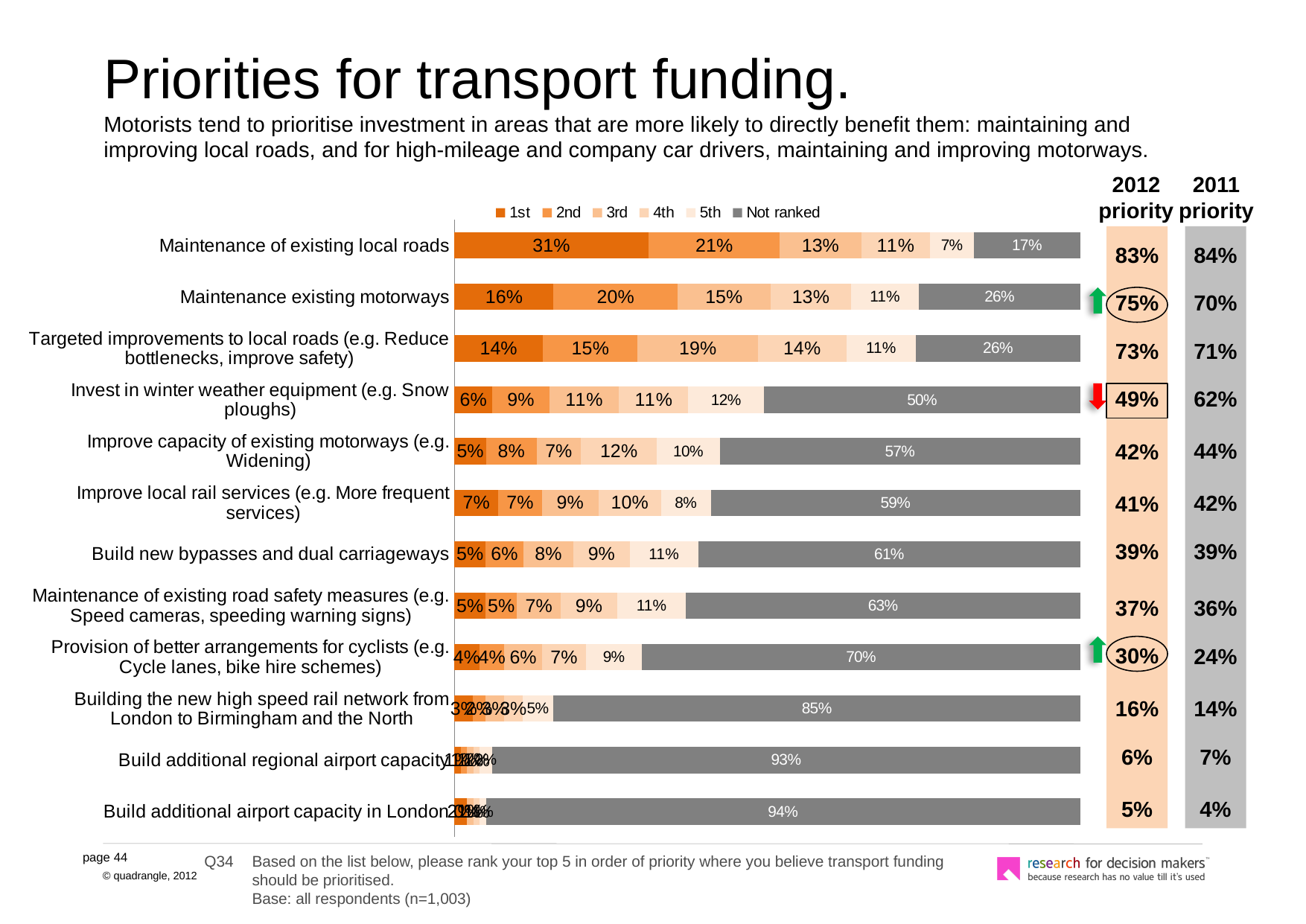

# Priorities for transport funding. Motorists tend to prioritise investment in areas that are more likely to directly benefit them: maintaining and improving local roads, and for high-mileage and company car drivers, maintaining and improving motorways.

### Chart

| Category | 1st | 2nd | 3rd | 4th | 5th | Not ranked |
|---|---|---|---|---|---|---|
| Maintenance of existing local roads | 0.31000000000000083 | 0.21000000000000021 | 0.13 | 0.11 | 0.07000000000000002 | 0.17 |
| Maintenance existing motorways | 0.16 | 0.2 | 0.15000000000000024 | 0.13 | 0.11 | 0.26 |
| Targeted improvements to local roads (e.g. Reduce bottlenecks, improve safety) | 0.14 | 0.15000000000000024 | 0.19 | 0.14 | 0.11 | 0.26 |
| Invest in winter weather equipment (e.g. Snow ploughs) | 0.06000000000000003 | 0.09000000000000002 | 0.11 | 0.11 | 0.12000000000000002 | 0.5 |
| Improve capacity of existing motorways (e.g. Widening) | 0.05 | 0.08000000000000004 | 0.07000000000000002 | 0.12000000000000002 | 0.1 | 0.57 |
| Improve local rail services (e.g. More frequent services) | 0.07000000000000002 | 0.07000000000000002 | 0.09000000000000002 | 0.1 | 0.08000000000000004 | 0.59 |
| Build new bypasses and dual carriageways | 0.05 | 0.06000000000000003 | 0.08000000000000004 | 0.09000000000000002 | 0.11 | 0.6100000000000007 |
| Maintenance of existing road safety measures (e.g. Speed cameras, speeding warning signs) | 0.05 | 0.05 | 0.07000000000000002 | 0.09000000000000002 | 0.11 | 0.6300000000000019 |
| Provision of better arrangements for cyclists (e.g. Cycle lanes, bike hire schemes) | 0.04000000000000002 | 0.04000000000000002 | 0.06000000000000003 | 0.07000000000000002 | 0.09000000000000002 | 0.7000000000000006 |
| Building the new high speed rail network from London to Birmingham and the North | 0.030000000000000002 | 0.02000000000000001 | 0.030000000000000002 | 0.030000000000000002 | 0.05 | 0.8500000000000006 |
| Build additional regional airport capacity | 0.010000000000000005 | 0.010000000000000005 | 0.010000000000000005 | 0.010000000000000005 | 0.02000000000000001 | 0.93 |
| Build additional airport capacity in London | 0.02000000000000001 | 0.0 | 0.010000000000000005 | 0.010000000000000005 | 0.010000000000000005 | 0.9400000000000006 |
2012 priority
2011 priority

83%
75%
73%
49%
42%
41%
39%
37%
30%
16%
6%
5%
84%
70%
71%
62%
44%
42%
39%
36%
24%
14%
7%
4%

Q34	Based on the list below, please rank your top 5 in order of priority where you believe transport funding should be prioritised.
	Base: all respondents (n=1,003)